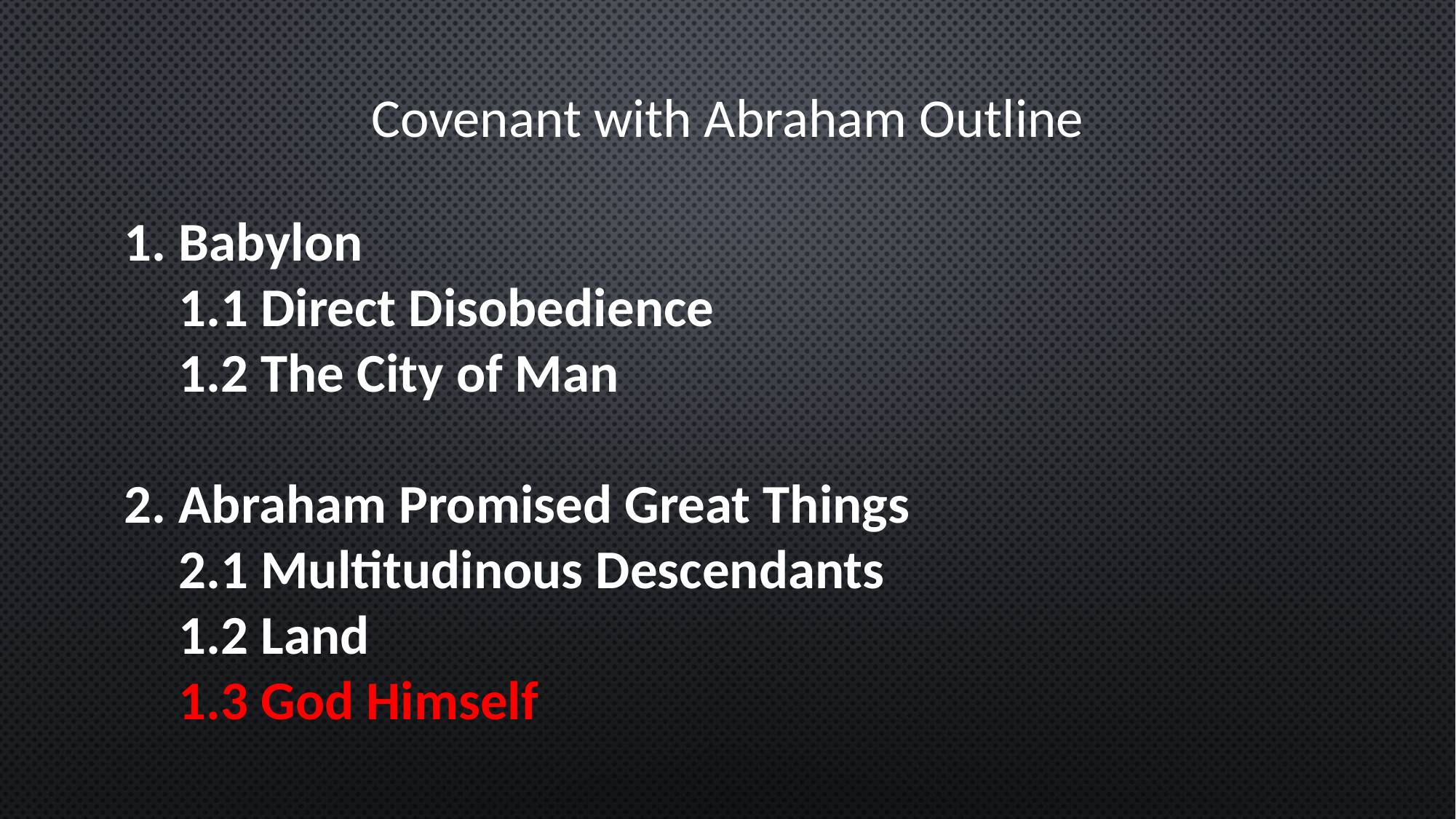

Covenant with Abraham Outline

1. Babylon
1 Direct Disobedience
1.2 The City of Man

2. Abraham Promised Great Things
1 Multitudinous Descendants
1.2 Land
1.3 God Himself